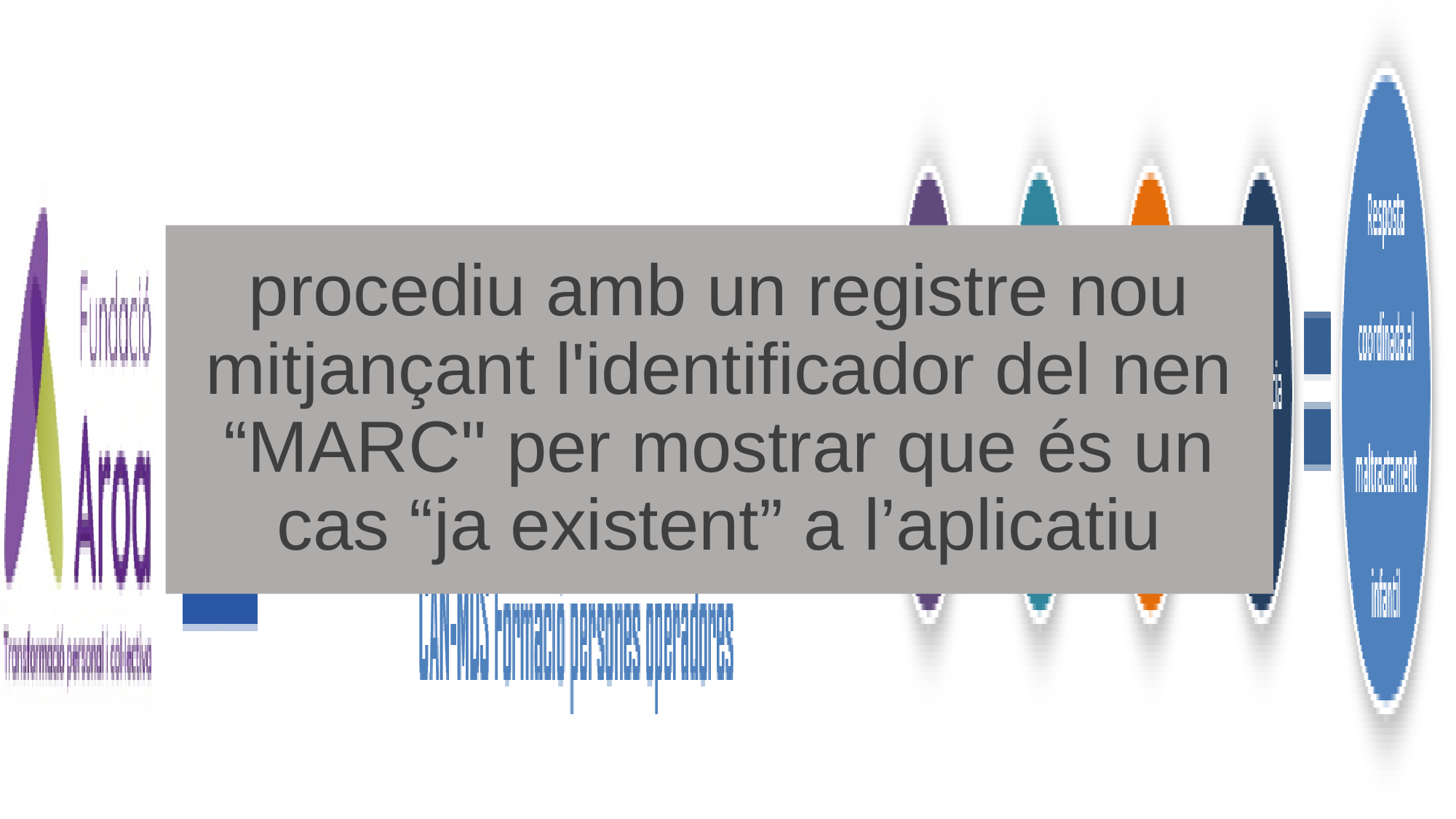

procediu amb un registre nou mitjançant l'identificador del nen “MARC" per mostrar que és un cas “ja existent” a l’aplicatiu